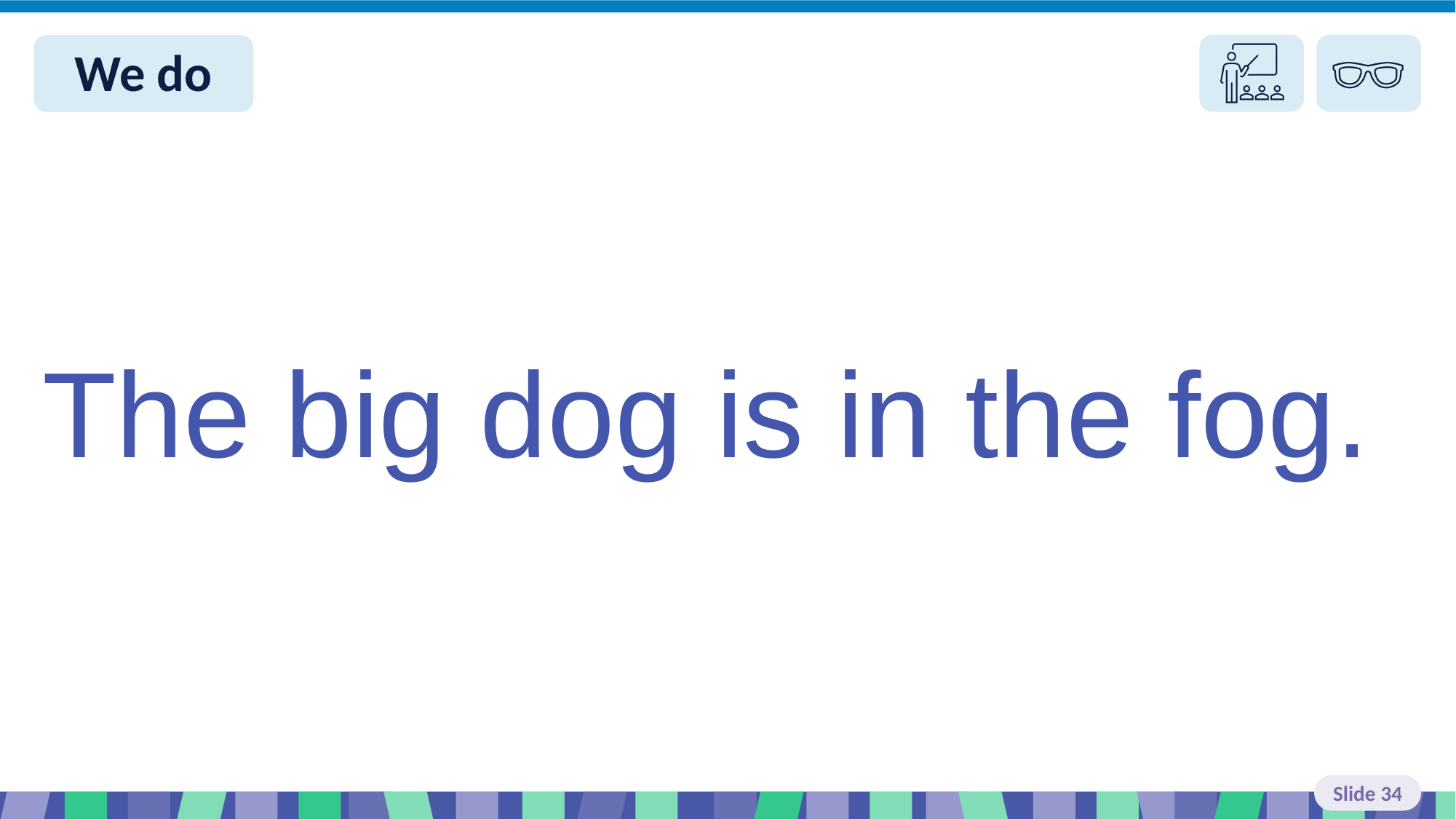

# Slide 34 We do write
The big dog is in the fog.